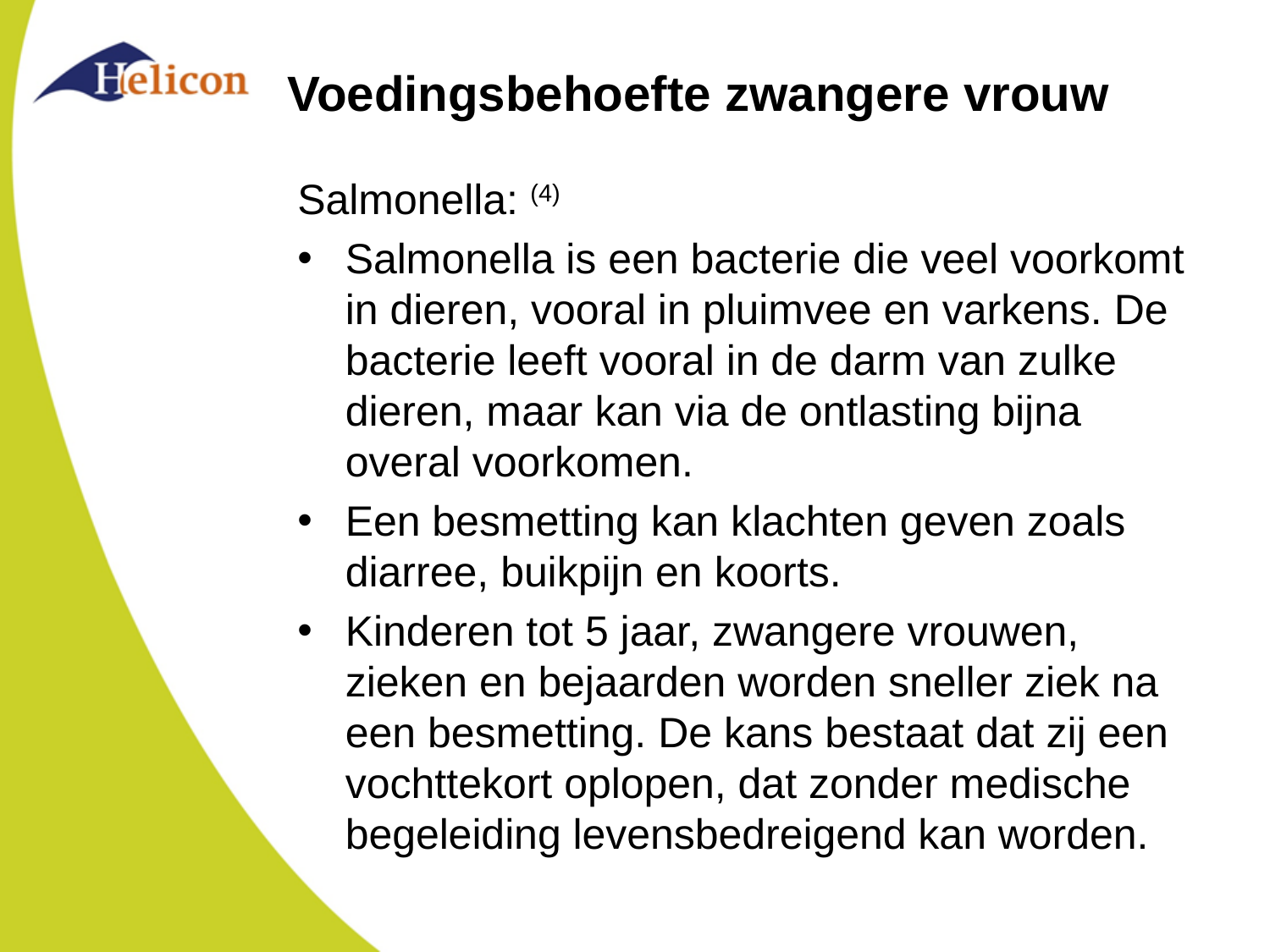

# Voedingsbehoefte zwangere vrouw
Salmonella: (4)
Salmonella is een bacterie die veel voorkomt in dieren, vooral in pluimvee en varkens. De bacterie leeft vooral in de darm van zulke dieren, maar kan via de ontlasting bijna overal voorkomen.
Een besmetting kan klachten geven zoals diarree, buikpijn en koorts.
Kinderen tot 5 jaar, zwangere vrouwen, zieken en bejaarden worden sneller ziek na een besmetting. De kans bestaat dat zij een vochttekort oplopen, dat zonder medische begeleiding levensbedreigend kan worden.